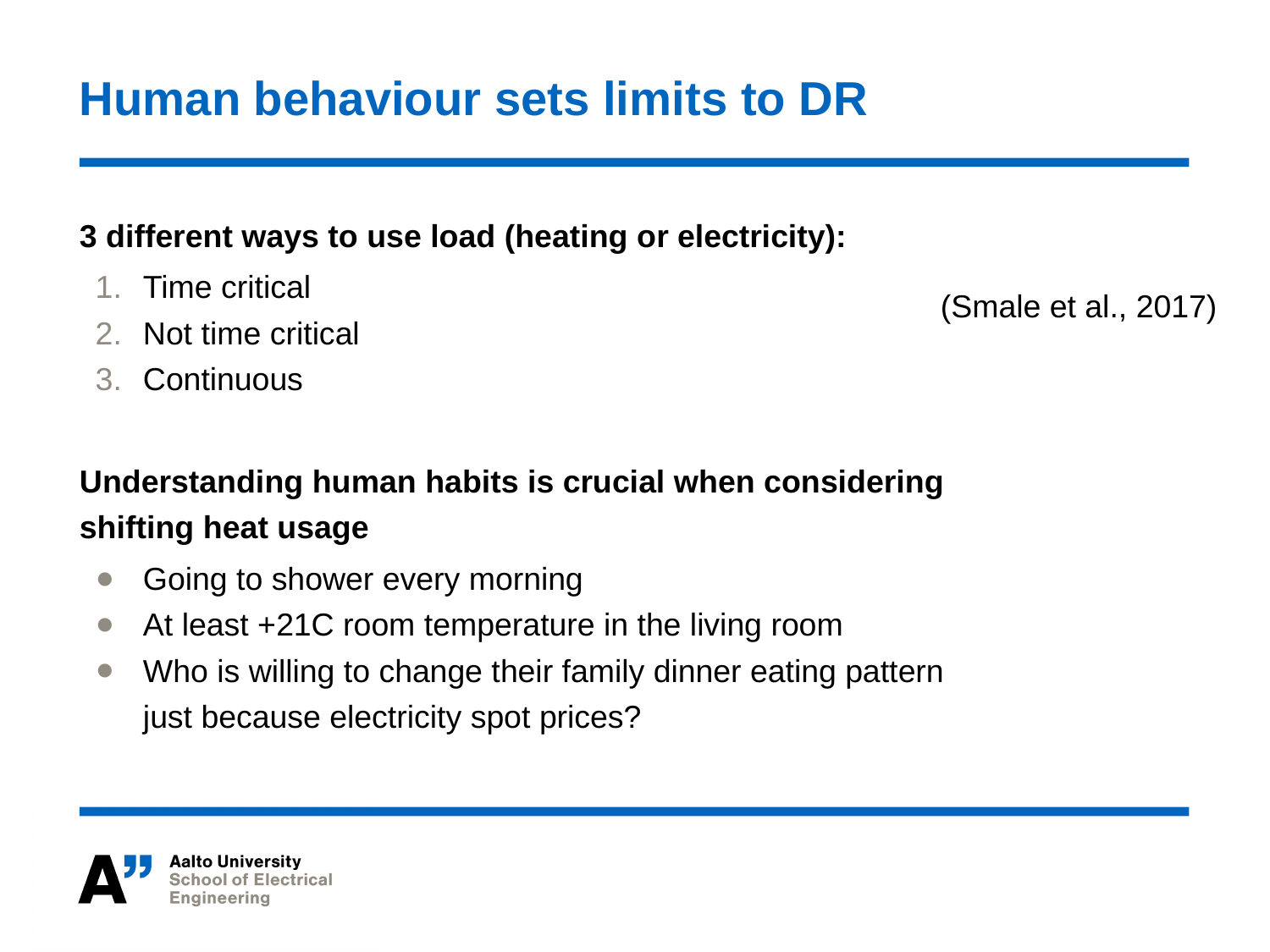

# Human behaviour sets limits to DR
3 different ways to use load (heating or electricity):
Time critical
Not time critical
Continuous

Understanding human habits is crucial when considering shifting heat usage
Going to shower every morning
At least +21C room temperature in the living room
Who is willing to change their family dinner eating pattern just because electricity spot prices?
(Smale et al., 2017)